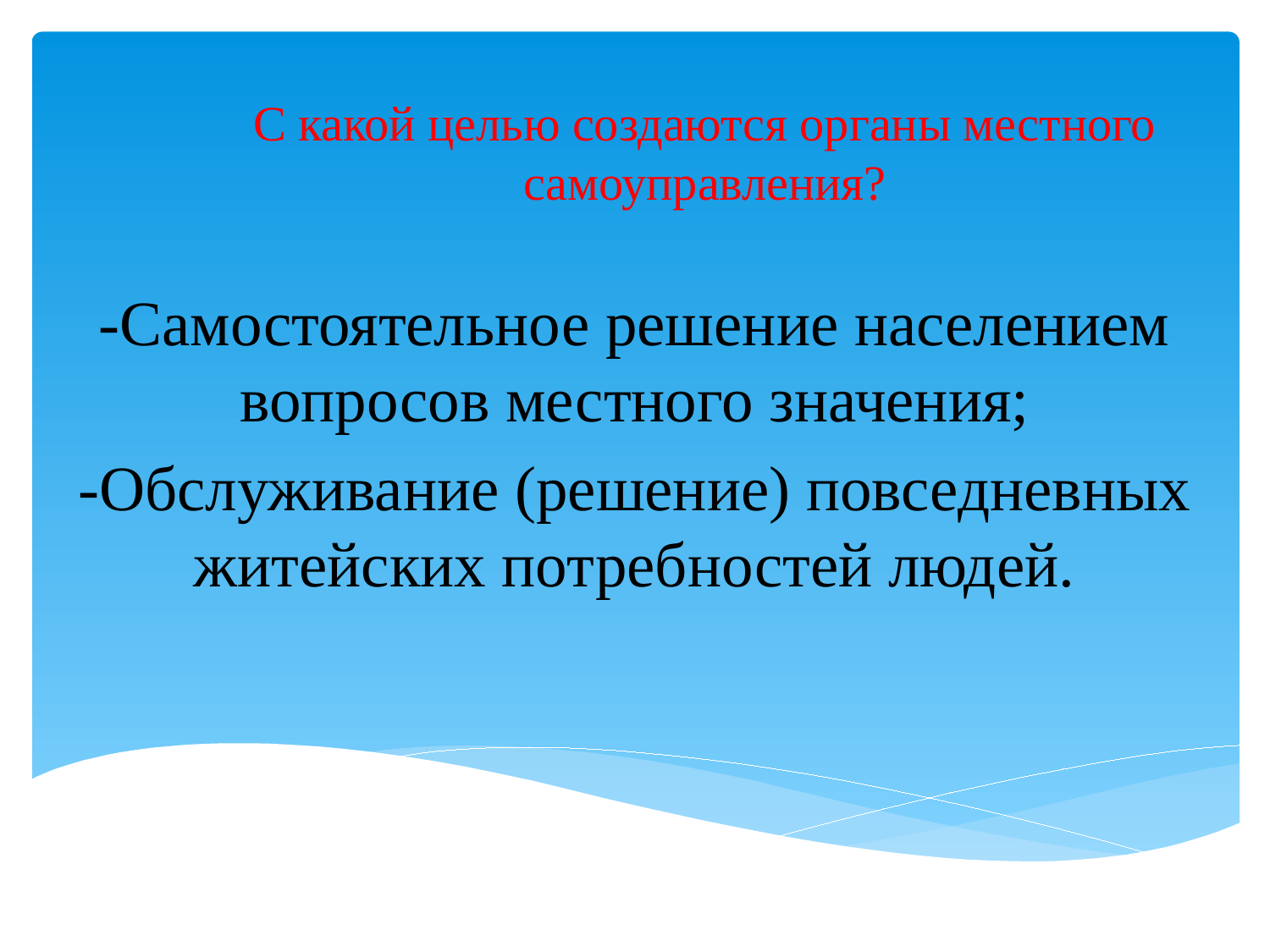

# С какой целью создаются органы местного самоуправления?
-Самостоятельное решение населением вопросов местного значения;
-Обслуживание (решение) повседневных житейских потребностей людей.